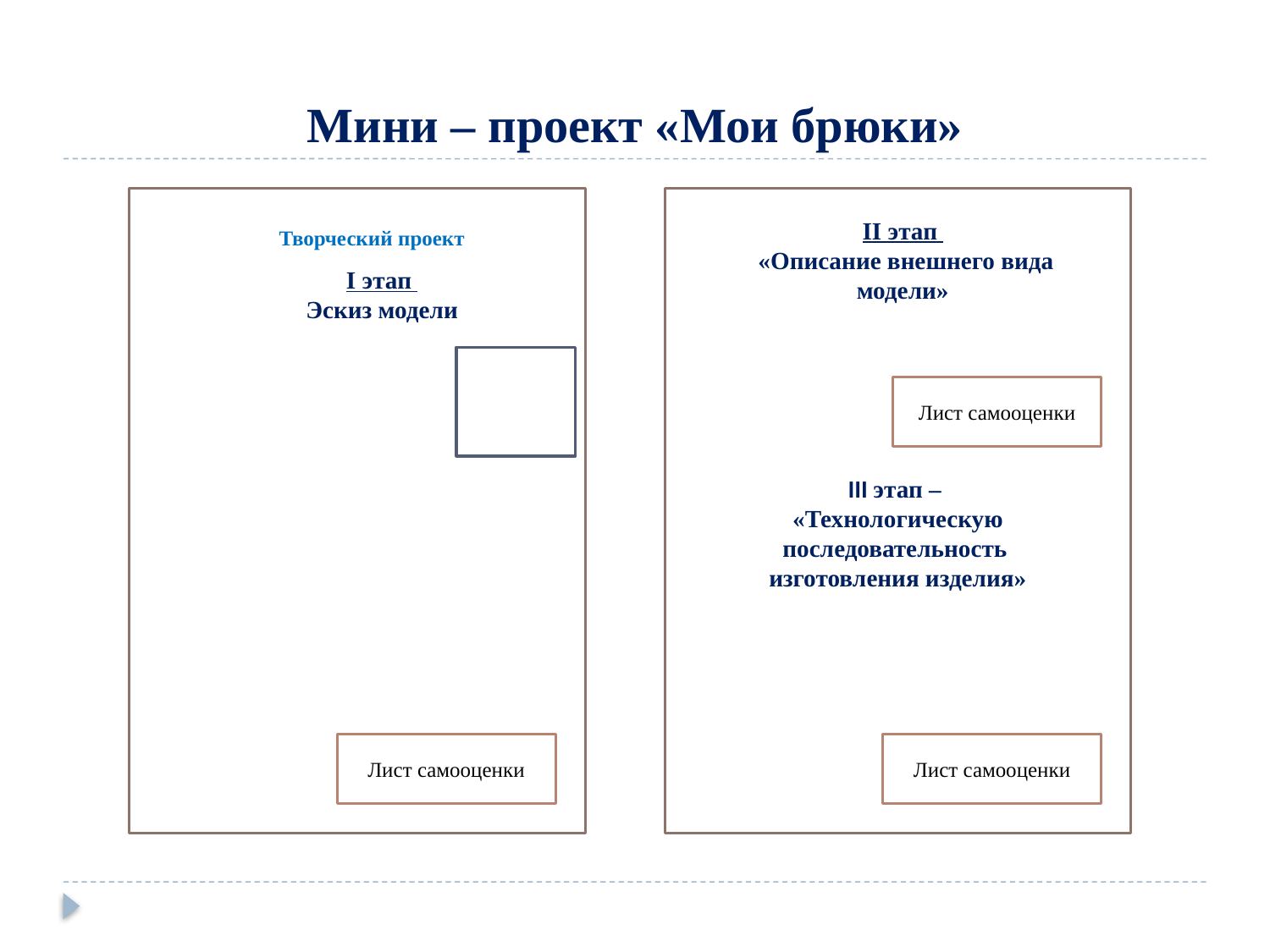

# Мини – проект «Мои брюки»

II этап
 «Описание внешнего вида модели»
Творческий проект

I этап
Эскиз модели

Лист самооценки
III этап –
«Технологическую последовательность
изготовления изделия»

Лист самооценки
Лист самооценки